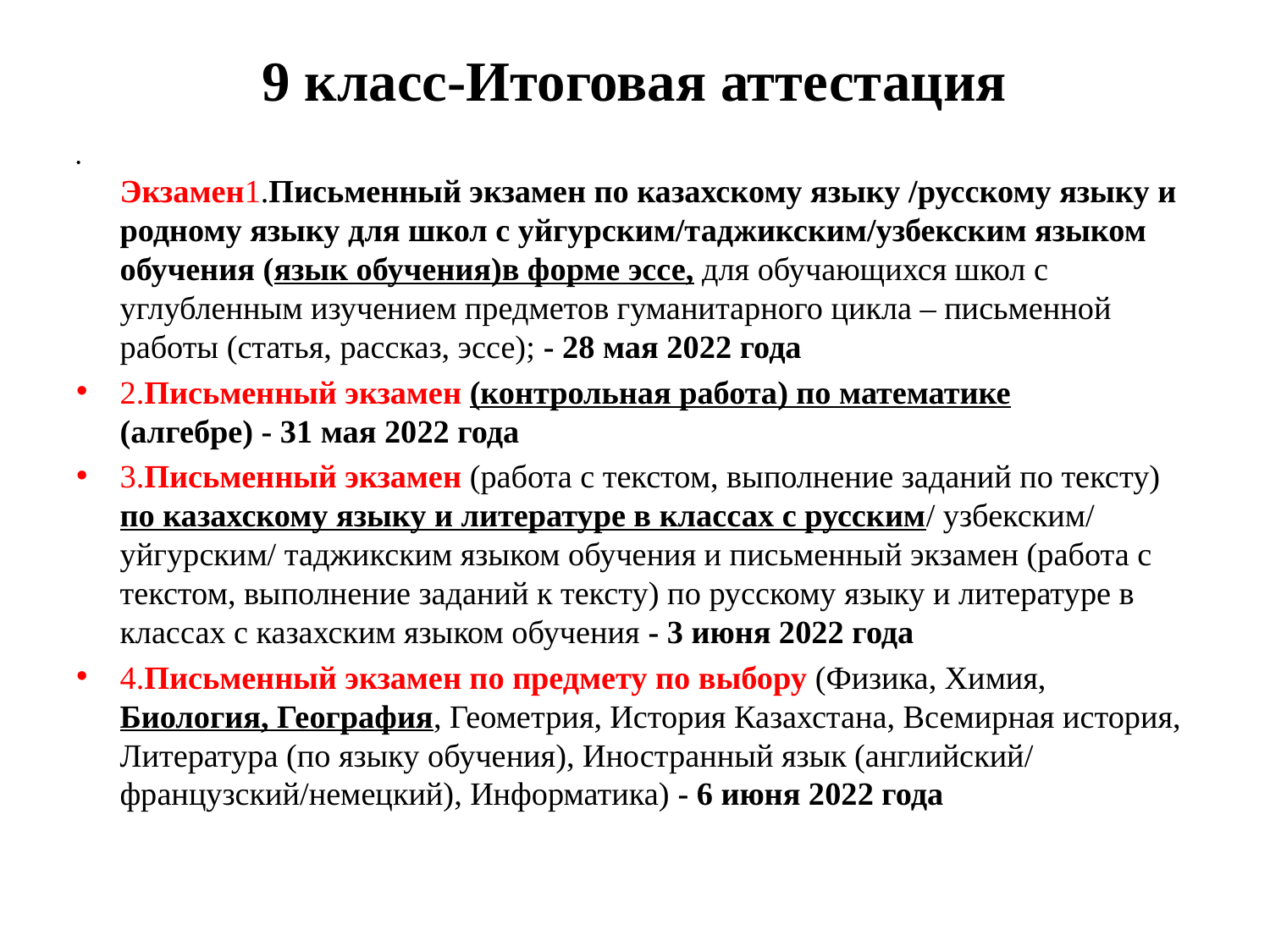

# 9 класс-Итоговая аттестация
Экзамен1.Письменный экзамен по казахскому языку /русскому языку и родному языку для школ с уйгурским/таджикским/узбекским языком обучения (язык обучения)в форме эссе, для обучающихся школ с углубленным изучением предметов гуманитарного цикла – письменной работы (статья, рассказ, эссе); - 28 мая 2022 года
2.Письменный экзамен (контрольная работа) по математике (алгебре) - 31 мая 2022 года
3.Письменный экзамен (работа с текстом, выполнение заданий по тексту) по казахскому языку и литературе в классах с русским/ узбекским/ уйгурским/ таджикским языком обучения и письменный экзамен (работа с текстом, выполнение заданий к тексту) по русскому языку и литературе в классах с казахским языком обучения - 3 июня 2022 года
4.Письменный экзамен по предмету по выбору (Физика, Химия, Биология, География, Геометрия, История Казахстана, Всемирная история, Литература (по языку обучения), Иностранный язык (английский/ французский/немецкий), Информатика) - 6 июня 2022 года